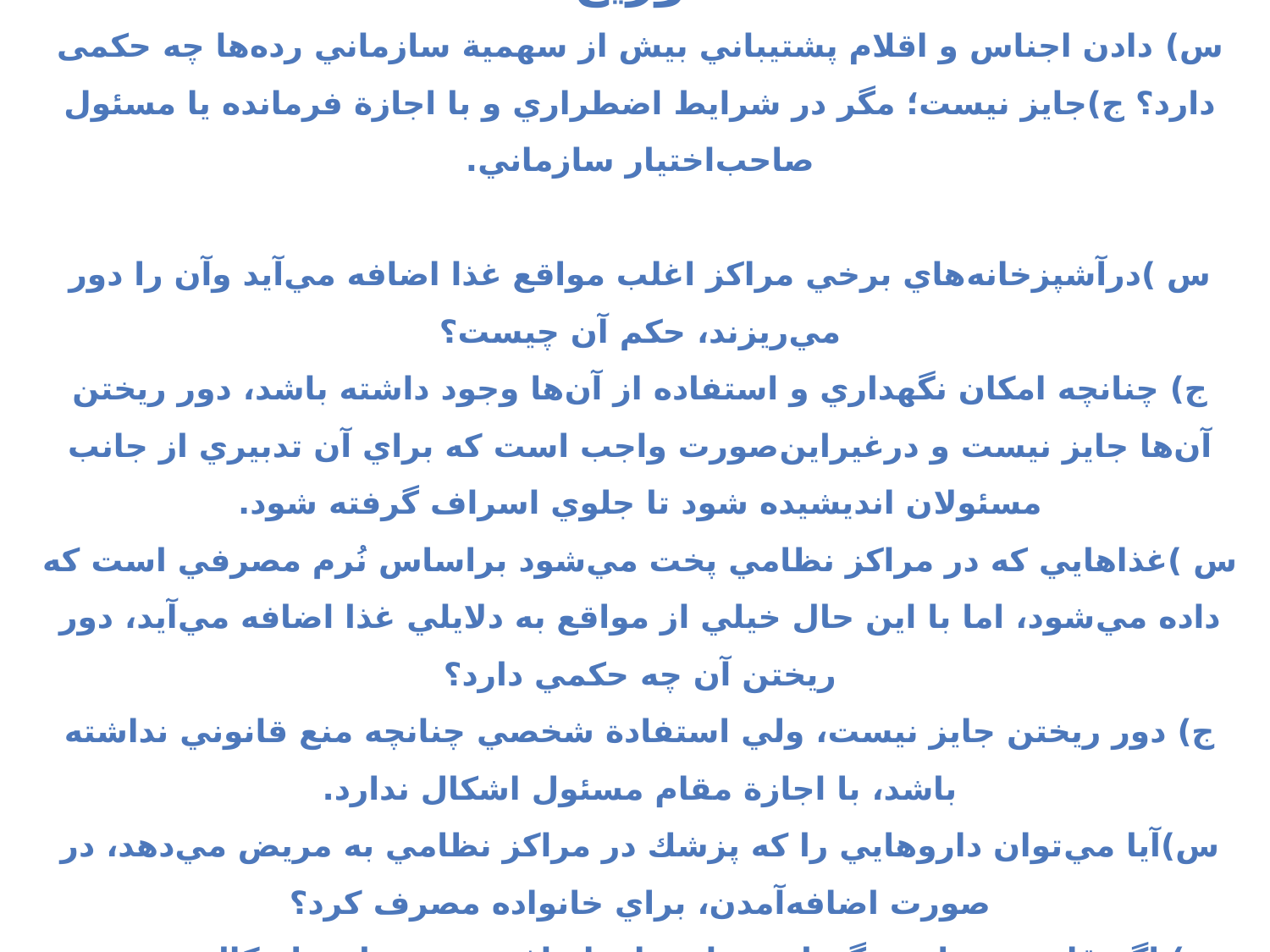

توزیع
س) دادن اجناس و اقلام پشتيباني بيش از سهمية سازماني رده‌ها چه حکمی دارد؟ ج)جايز نيست؛ مگر در شرايط اضطراري و با اجازة فرمانده يا مسئول صاحب‌اختيار سازماني.
س )درآشپزخانه‌هاي برخي مراكز اغلب مواقع غذا اضافه مي‌آيد وآن را دور مي‌ريزند، حكم آن چيست؟
ج) چنانچه امكان نگهداري و استفاده از آن‌ها وجود داشته باشد، دور ريختن آن‌ها جايز نيست و درغيراين‌صورت واجب است كه براي آن تدبيري از جانب مسئولان انديشيده شود تا جلوي اسراف گرفته شود.
س )غذاهايي كه در مراكز نظامي پخت مي‌شود براساس نُرم مصرفي است كه داده مي‌شود، اما با اين حال خيلي از مواقع به دلايلي غذا اضافه مي‌آيد، دور ريختن آن چه حكمي دارد؟
ج) دور ريختن جايز نيست، ولي استفادة شخصي چنانچه منع قانوني نداشته باشد، با اجازة مقام مسئول اشكال ندارد.
س)آيا مي‌توان داروهايي را كه پزشك در مراكز نظامي به مريض مي‌دهد، در صورت اضافه‌آمدن، براي خانواده مصرف كرد؟
ج) اگر قانوني براي برگرداندن داروهاي اضافه وجود ندارد، اشكالي نيست.